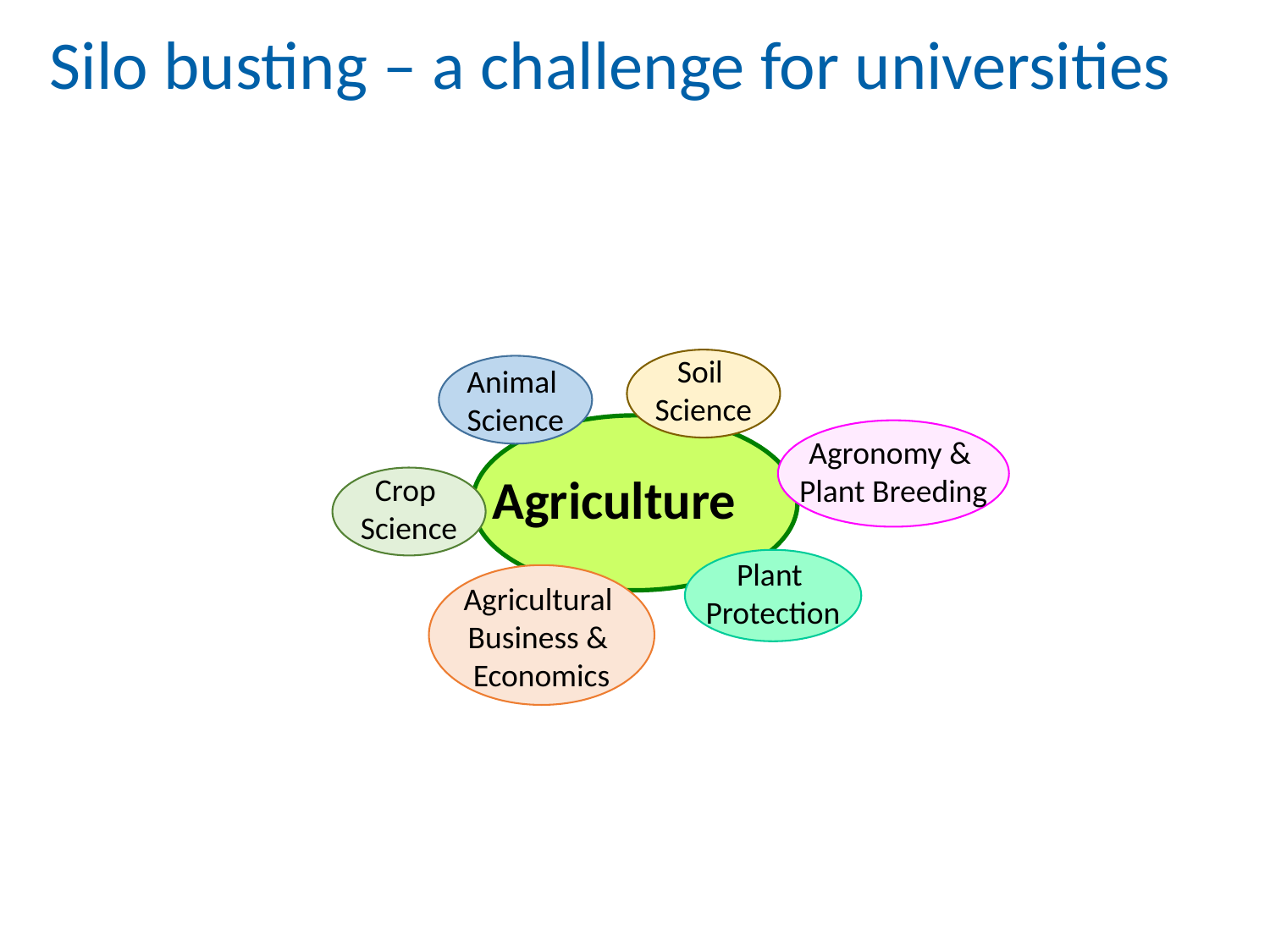

# Silo busting – a challenge for universities
Soil
Science

Animal
Science

Agriculture

Agronomy &
Plant Breeding
Crop
Science

Plant
Protection

Agricultural
Business &
Economics